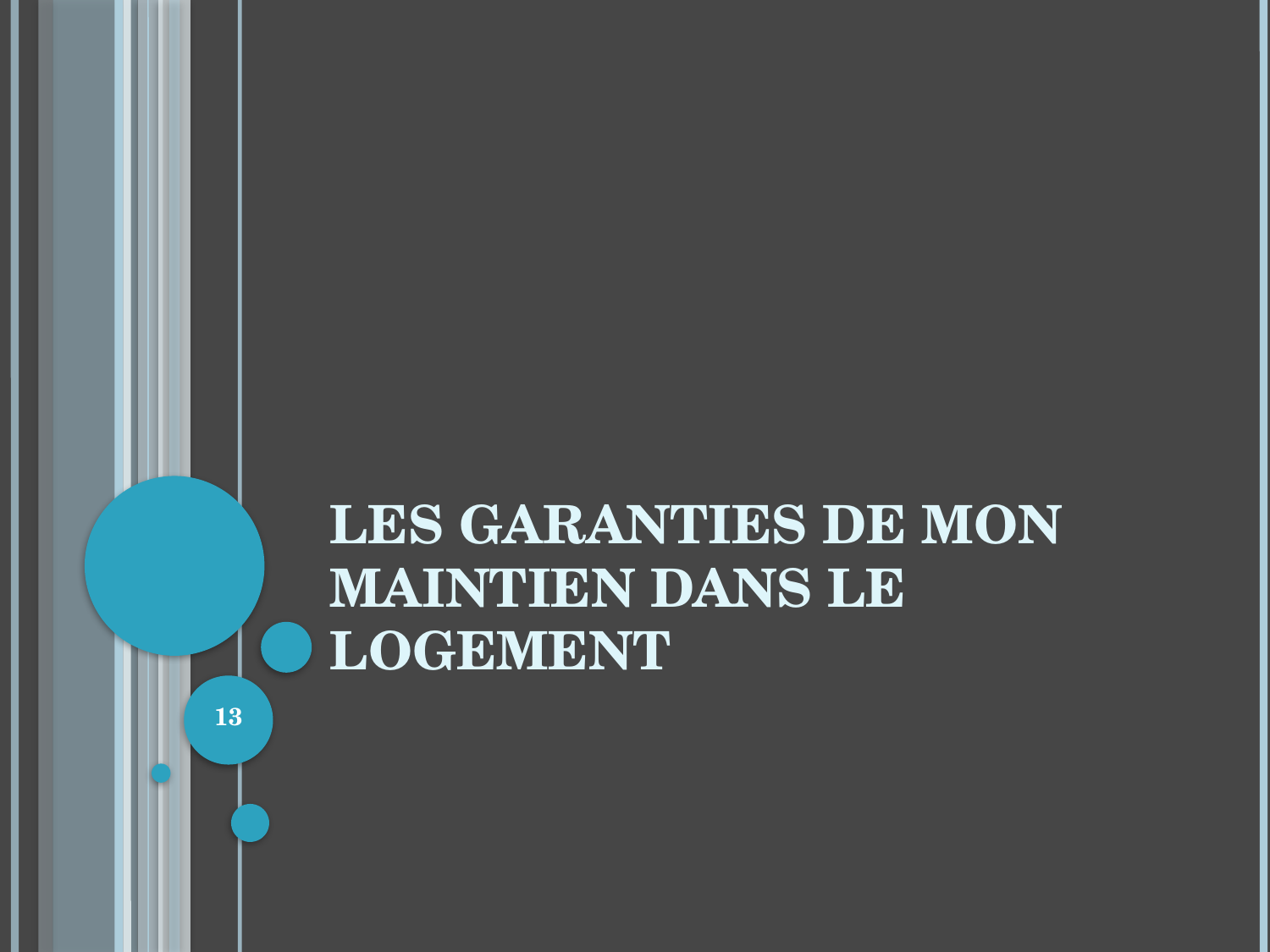

# Les garanties de mon maintien dans le logement
13